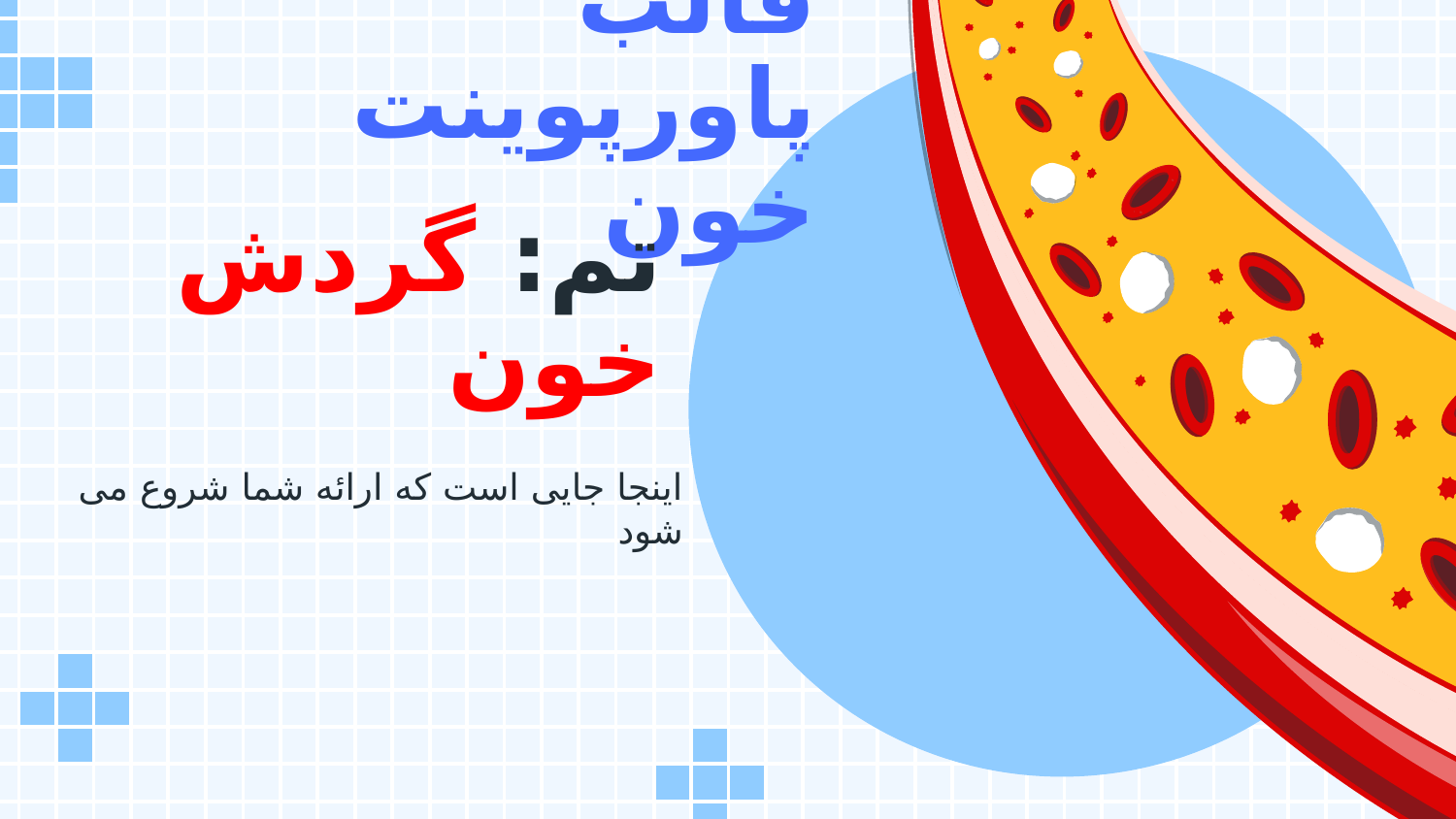

# قالب پاورپوینت خون

تم: گردش خون
اینجا جایی است که ارائه شما شروع می شود